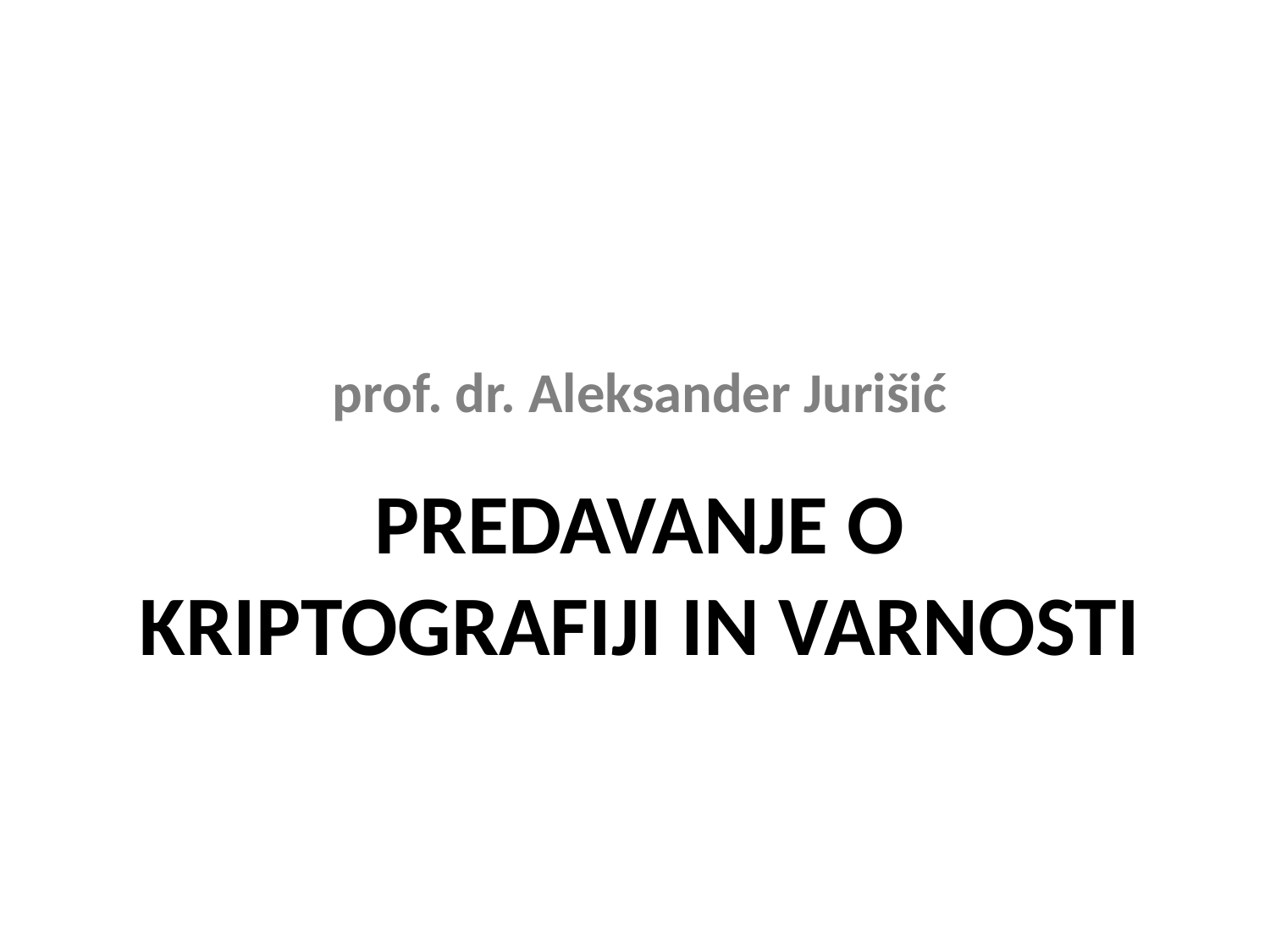

prof. dr. Aleksander Jurišić
# Predavanje o kriptografiji in varnosti